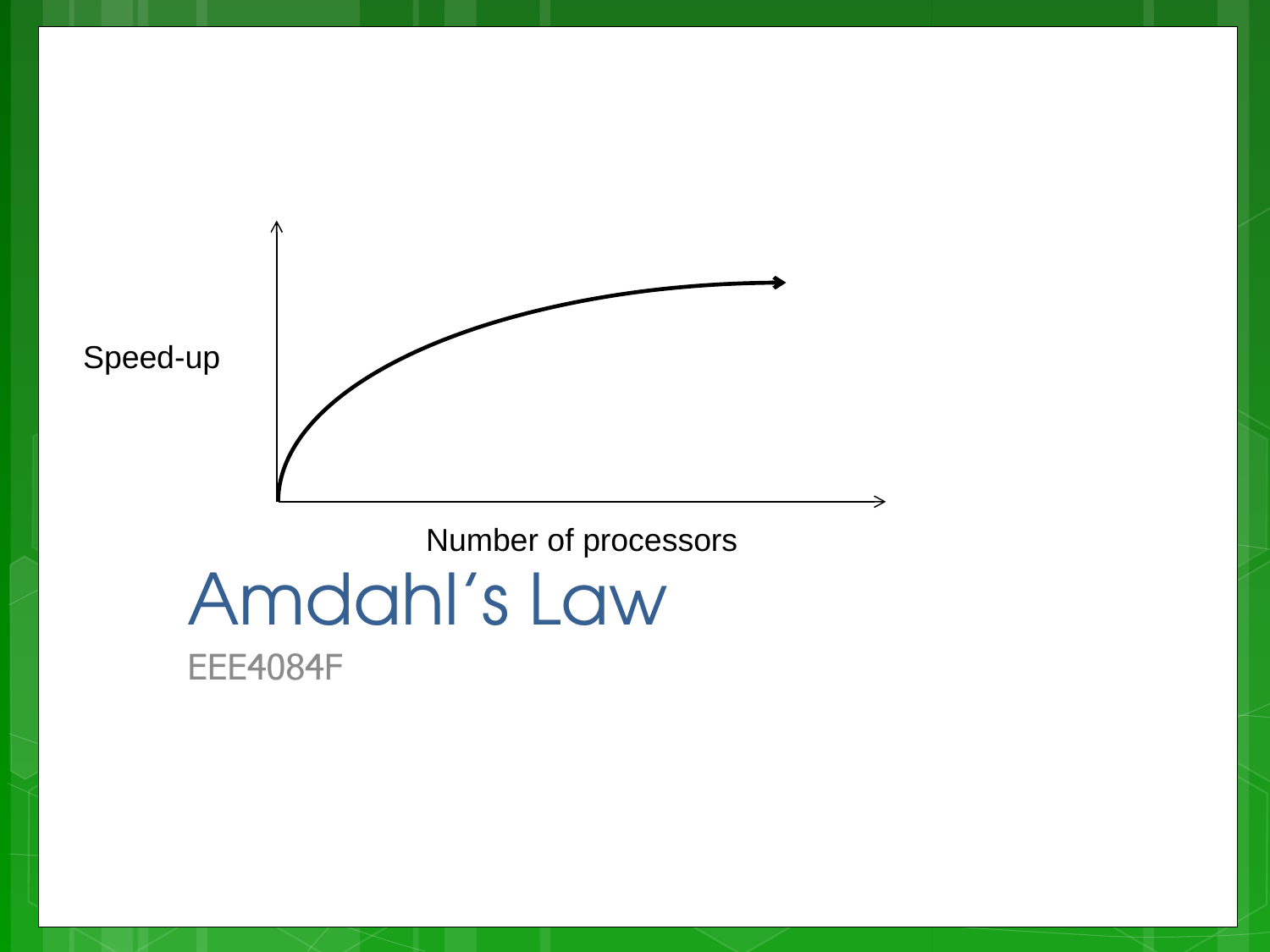

Speed-up
# Amdahl’s Law
Number of processors
EEE4084F